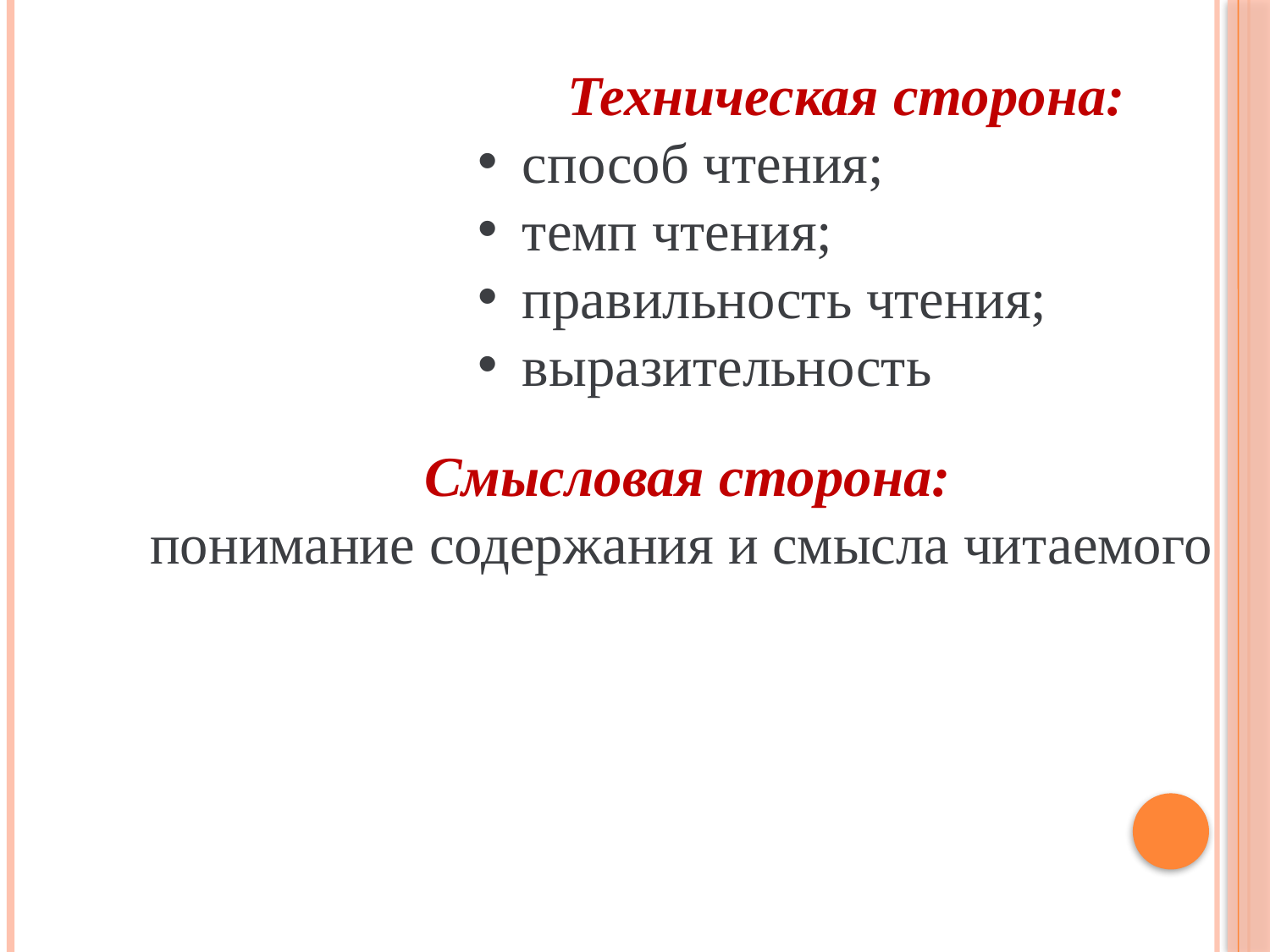

Техническая сторона:
 способ чтения;
 темп чтения;
 правильность чтения;
 выразительность
Смысловая сторона:
понимание содержания и смысла читаемого